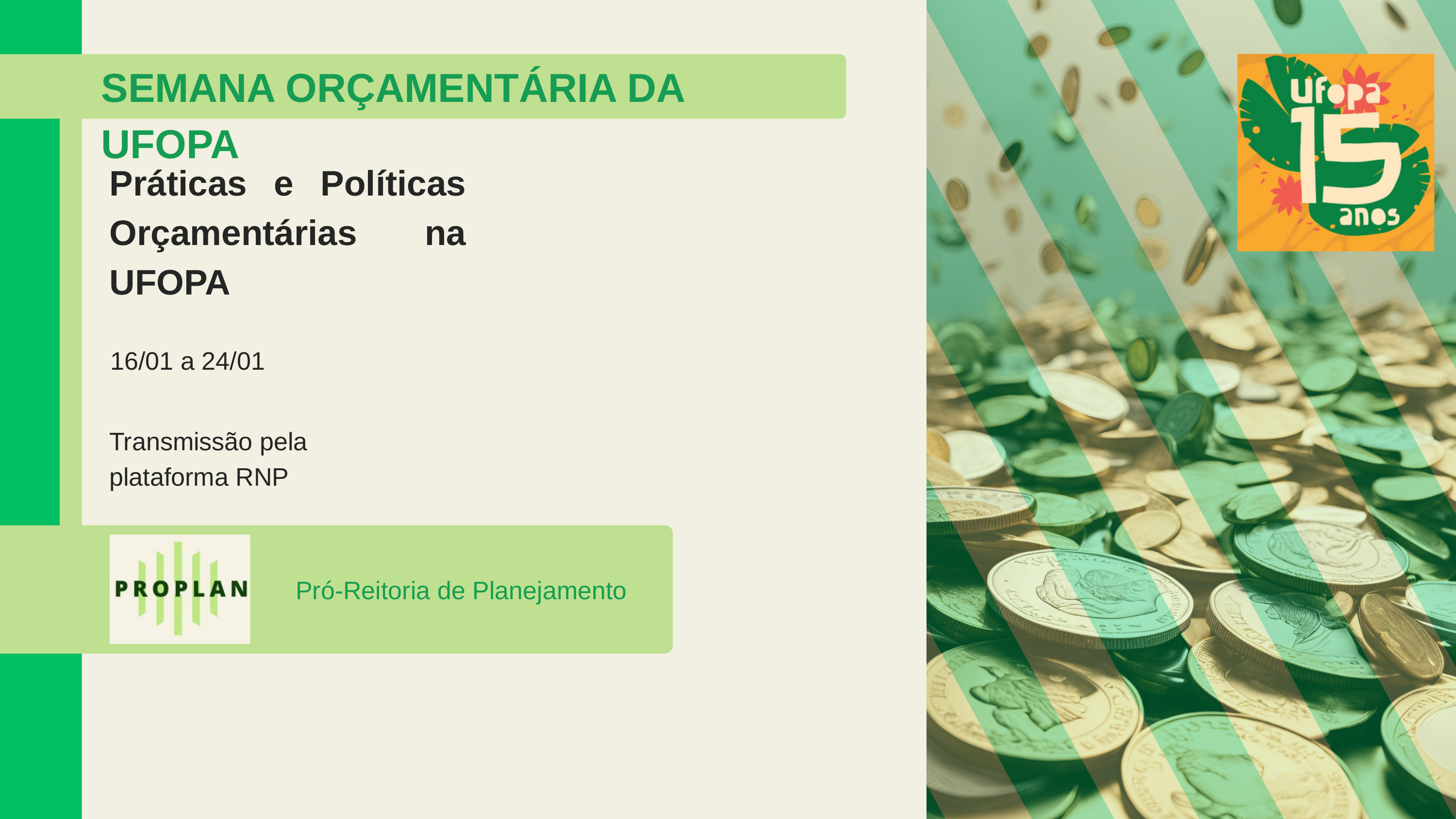

SEMANA ORÇAMENTÁRIA DA UFOPA

Práticas e Políticas Orçamentárias na UFOPA

16/01 a 24/01

Transmissão pela plataforma RNP

Pró-Reitoria de Planejamento